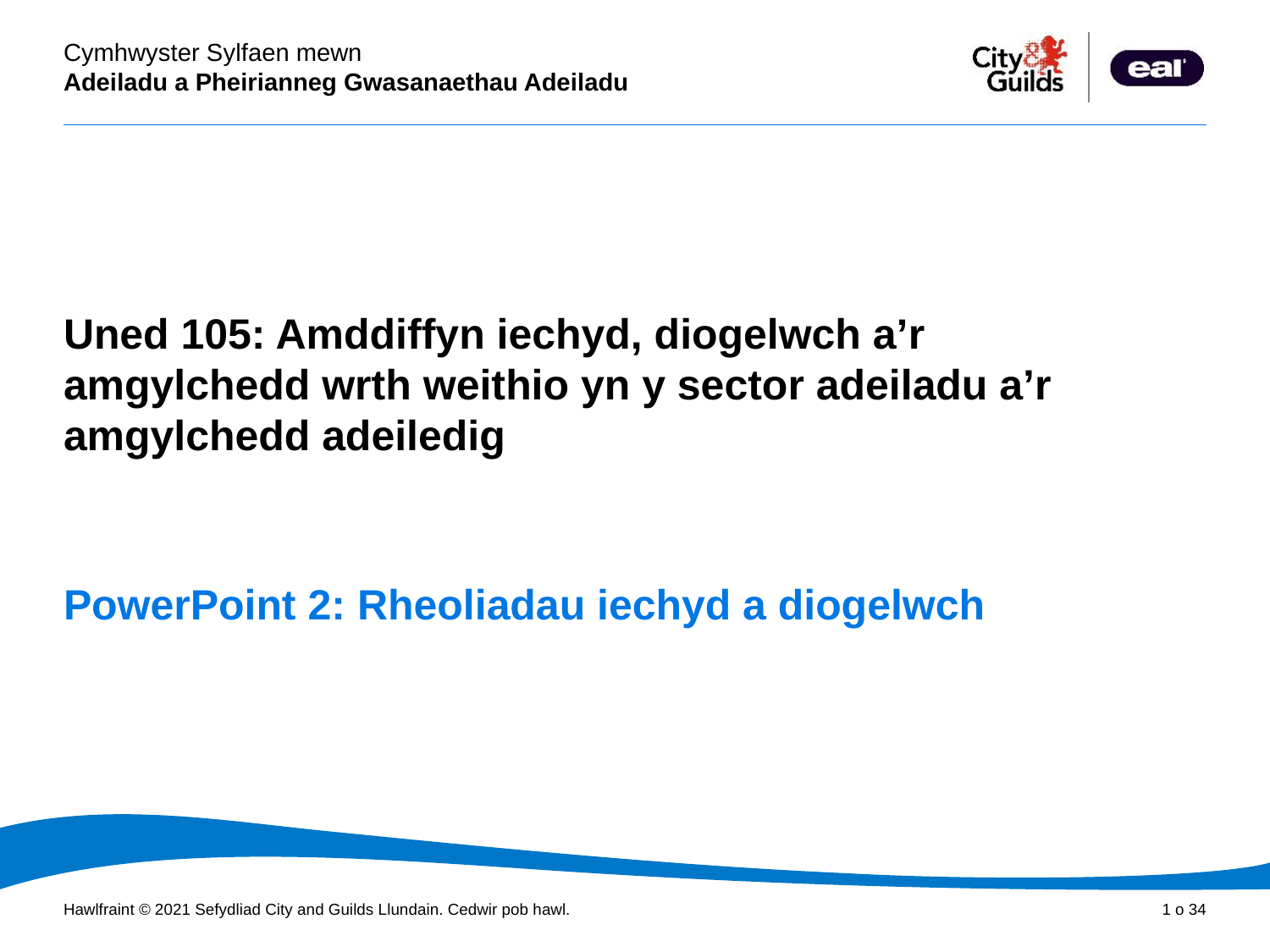

Cyflwyniad PowerPoint
Uned 105: Amddiffyn iechyd, diogelwch a’r amgylchedd wrth weithio yn y sector adeiladu a’r amgylchedd adeiledig
# PowerPoint 2: Rheoliadau iechyd a diogelwch